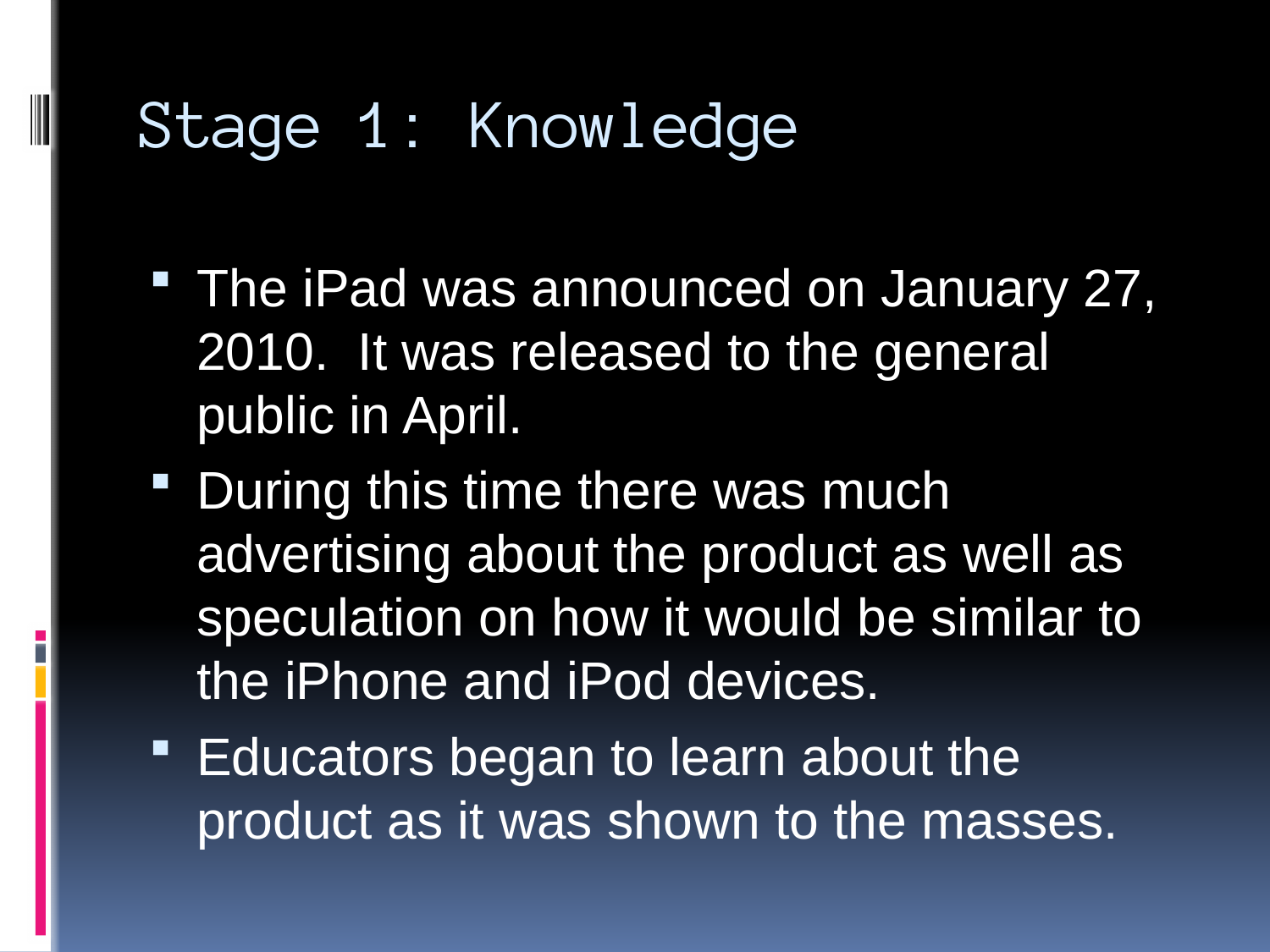

# Stage 1: Knowledge
The iPad was announced on January 27, 2010.  It was released to the general public in April.
During this time there was much advertising about the product as well as speculation on how it would be similar to the iPhone and iPod devices.
Educators began to learn about the product as it was shown to the masses.